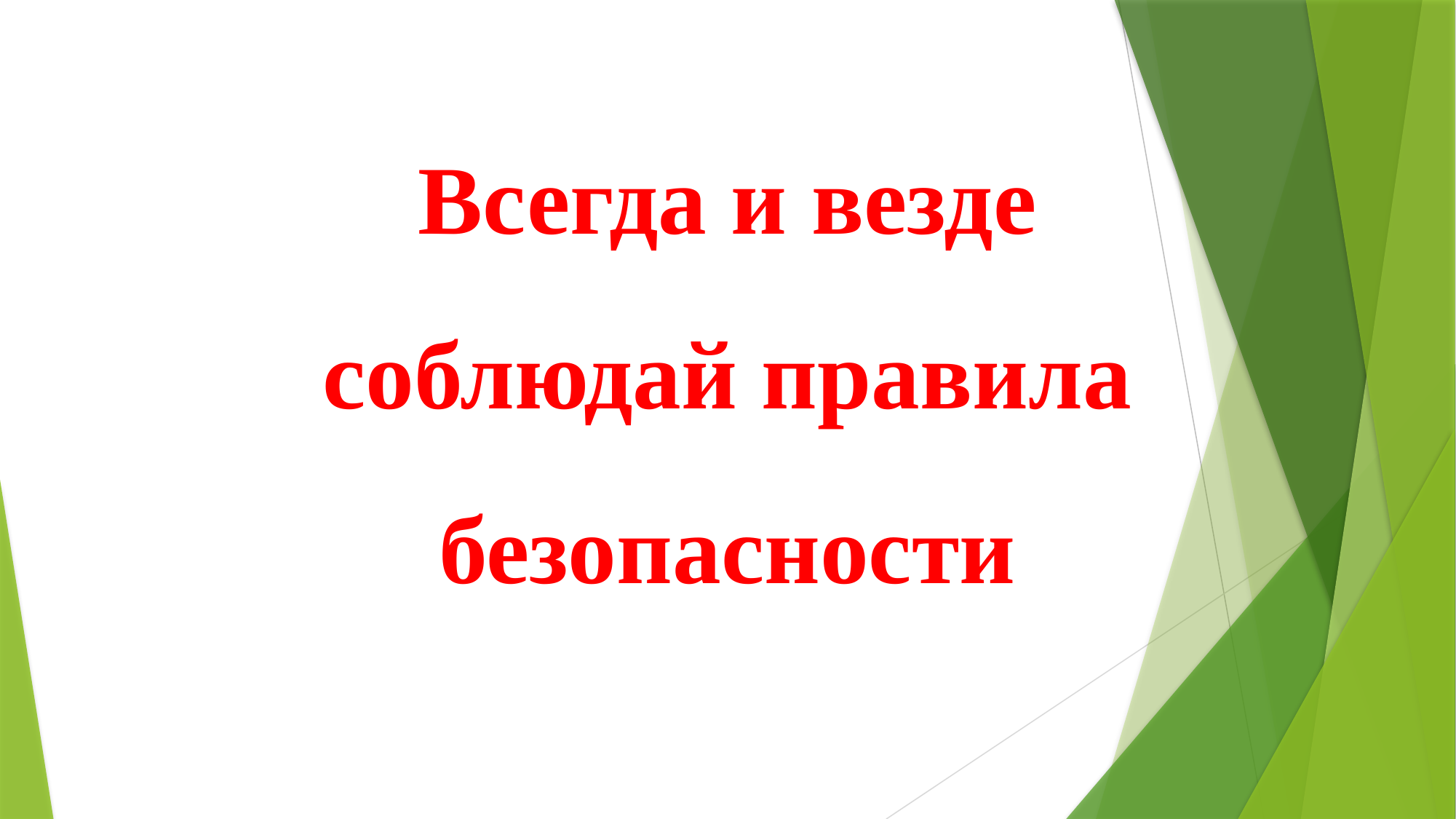

# Всегда и везде соблюдай правила безопасности